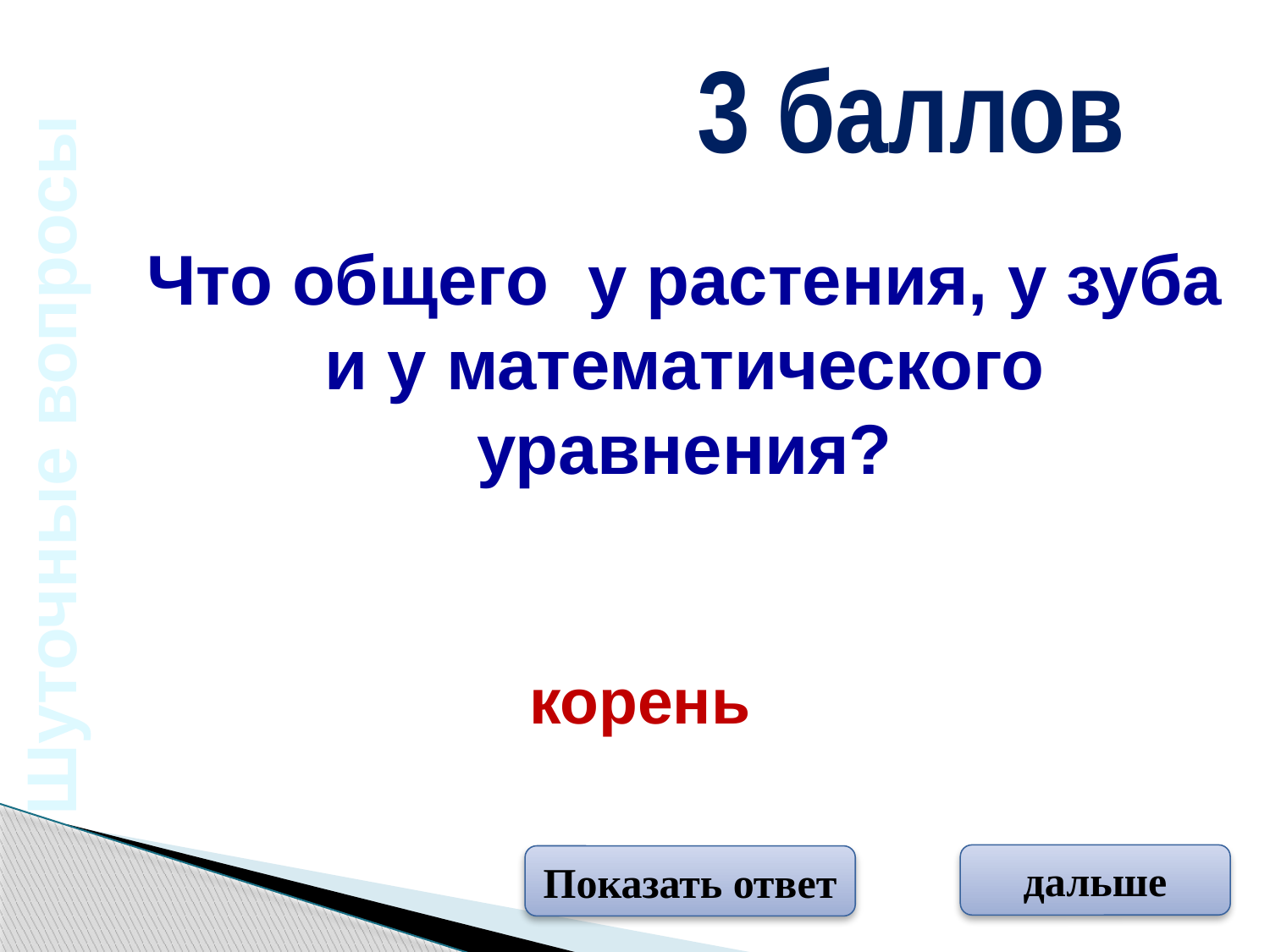

3 баллов
Что общего  у растения, у зуба и у математического уравнения?
Шуточные вопросы
корень
дальше
Показать ответ